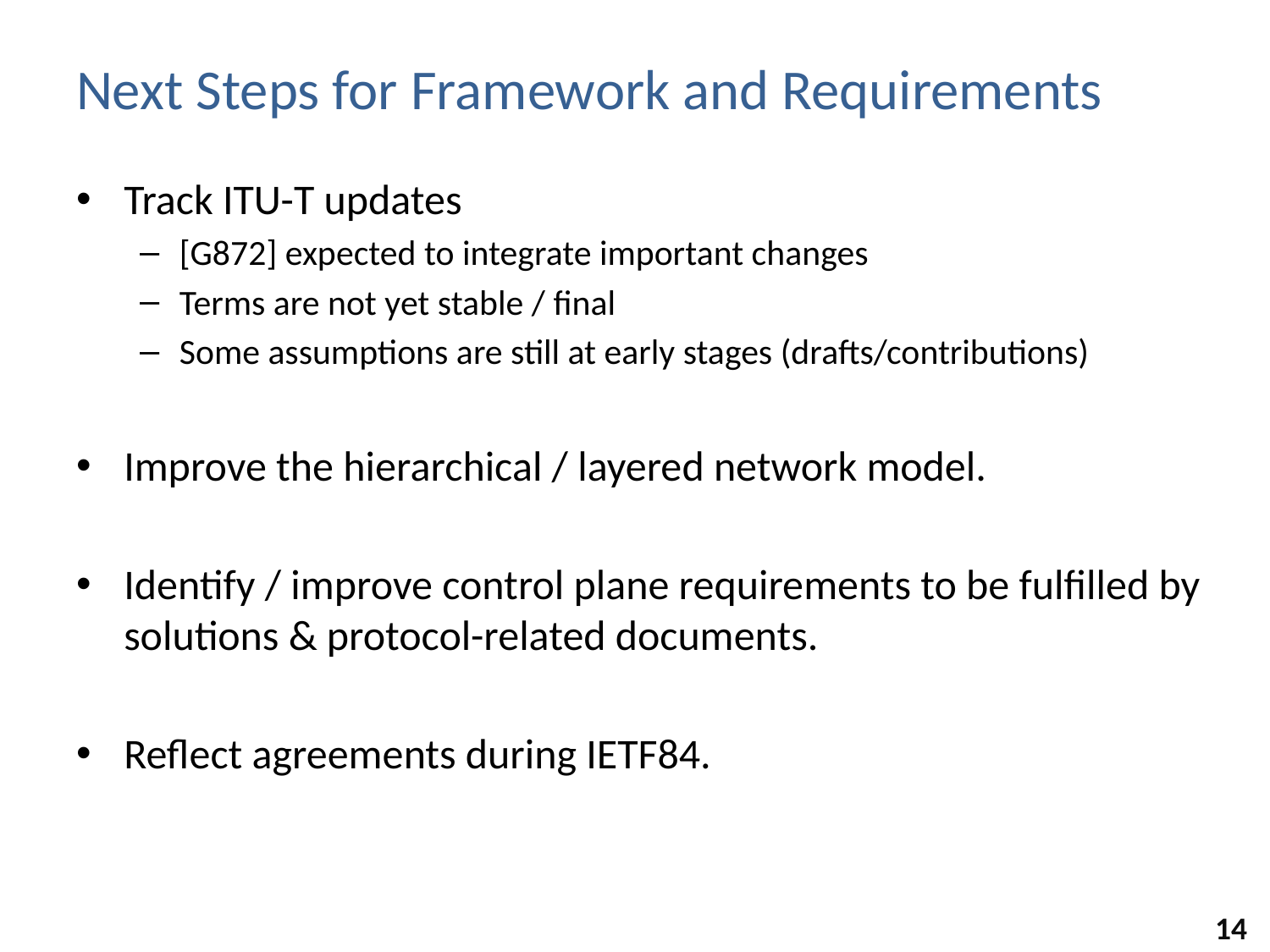

# Next Steps for Framework and Requirements
Track ITU-T updates
[G872] expected to integrate important changes
Terms are not yet stable / final
Some assumptions are still at early stages (drafts/contributions)

Improve the hierarchical / layered network model.

Identify / improve control plane requirements to be fulfilled by solutions & protocol-related documents.

Reflect agreements during IETF84.